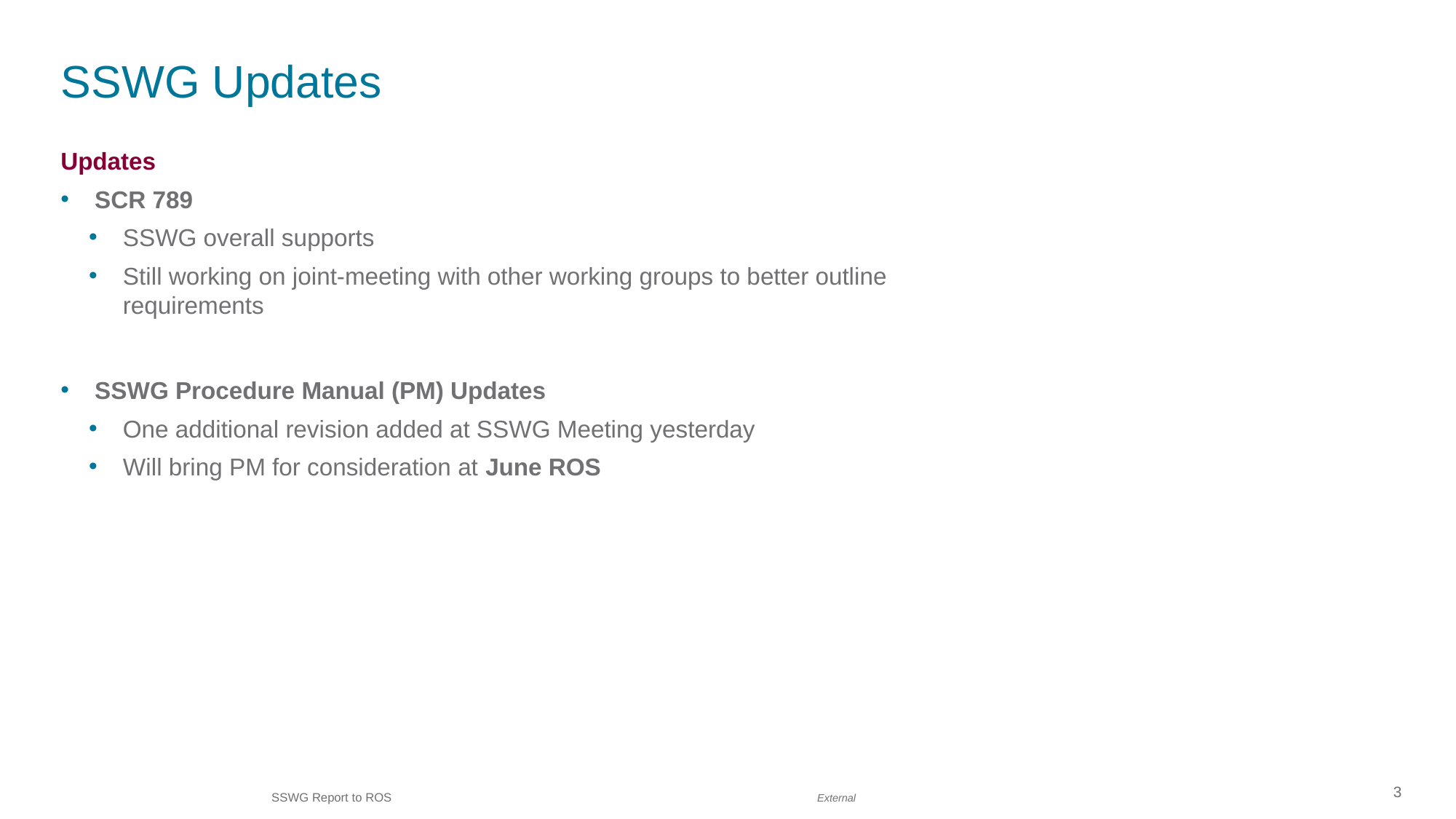

# SSWG Updates
Updates
SCR 789
SSWG overall supports
Still working on joint-meeting with other working groups to better outline requirements

SSWG Procedure Manual (PM) Updates
One additional revision added at SSWG Meeting yesterday
Will bring PM for consideration at June ROS

3
SSWG Report to ROS                   				External